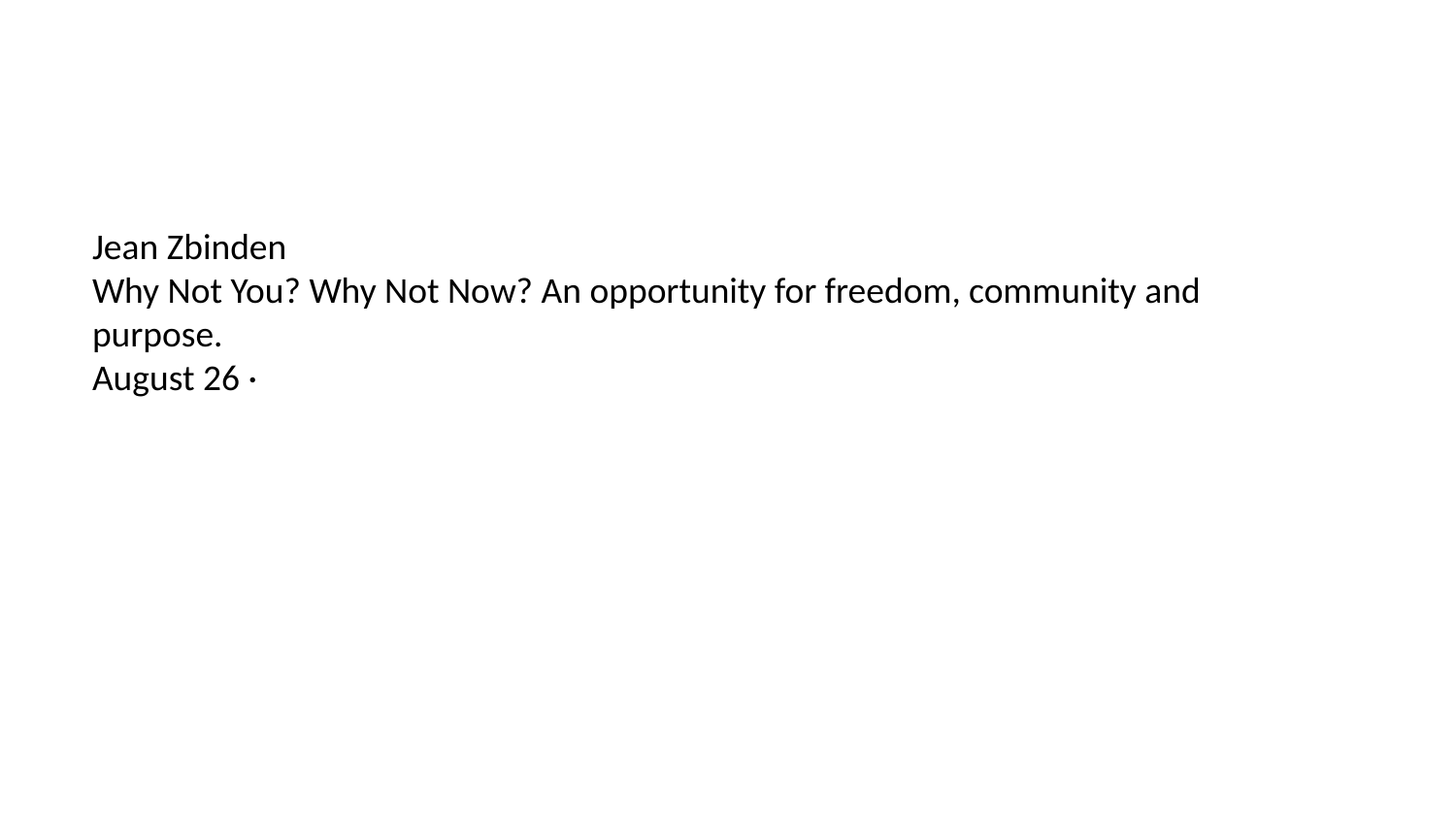

Jean Zbinden‎
Why Not You? Why Not Now? An opportunity for freedom, community and purpose.
August 26 ·